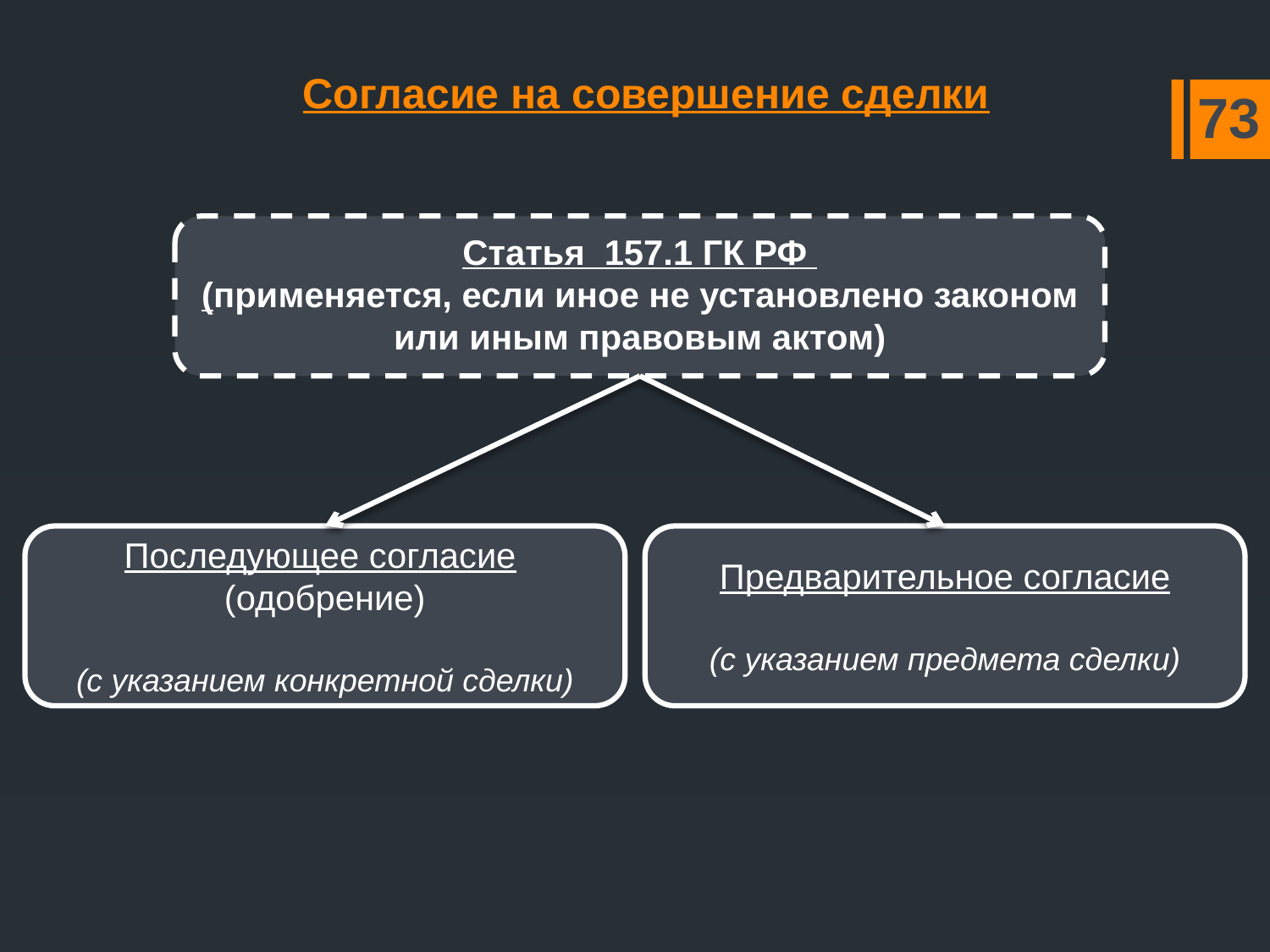

# Согласие на совершение сделки
73
Статья  157.1 ГК РФ
(применяется, если иное не установлено законом или иным правовым актом)
Последующее согласие
(одобрение)

(с указанием конкретной сделки)
Предварительное согласие

(с указанием предмета сделки)